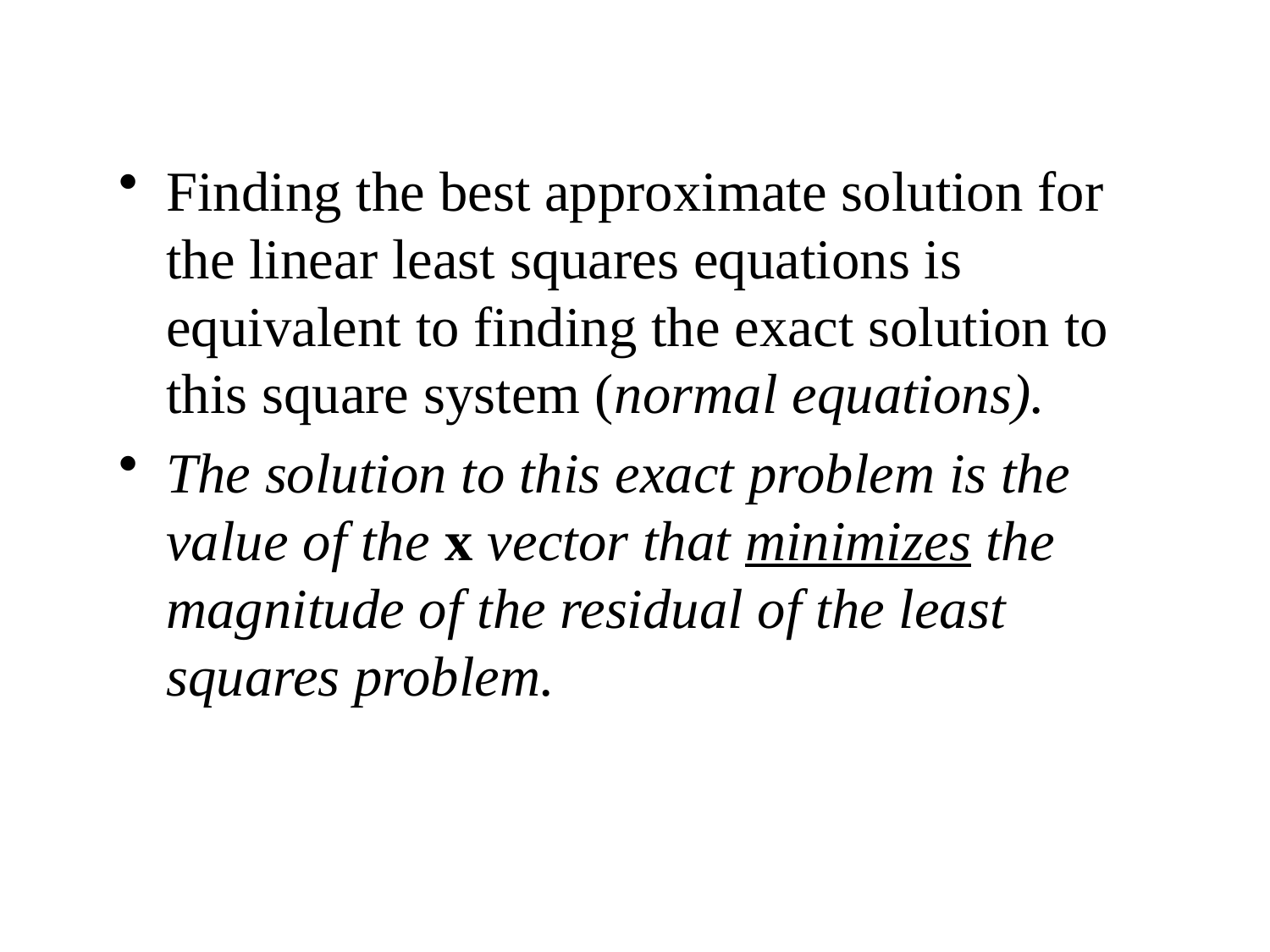

Finding the best approximate solution for the linear least squares equations is equivalent to finding the exact solution to this square system (normal equations).
The solution to this exact problem is the value of the x vector that minimizes the magnitude of the residual of the least squares problem.